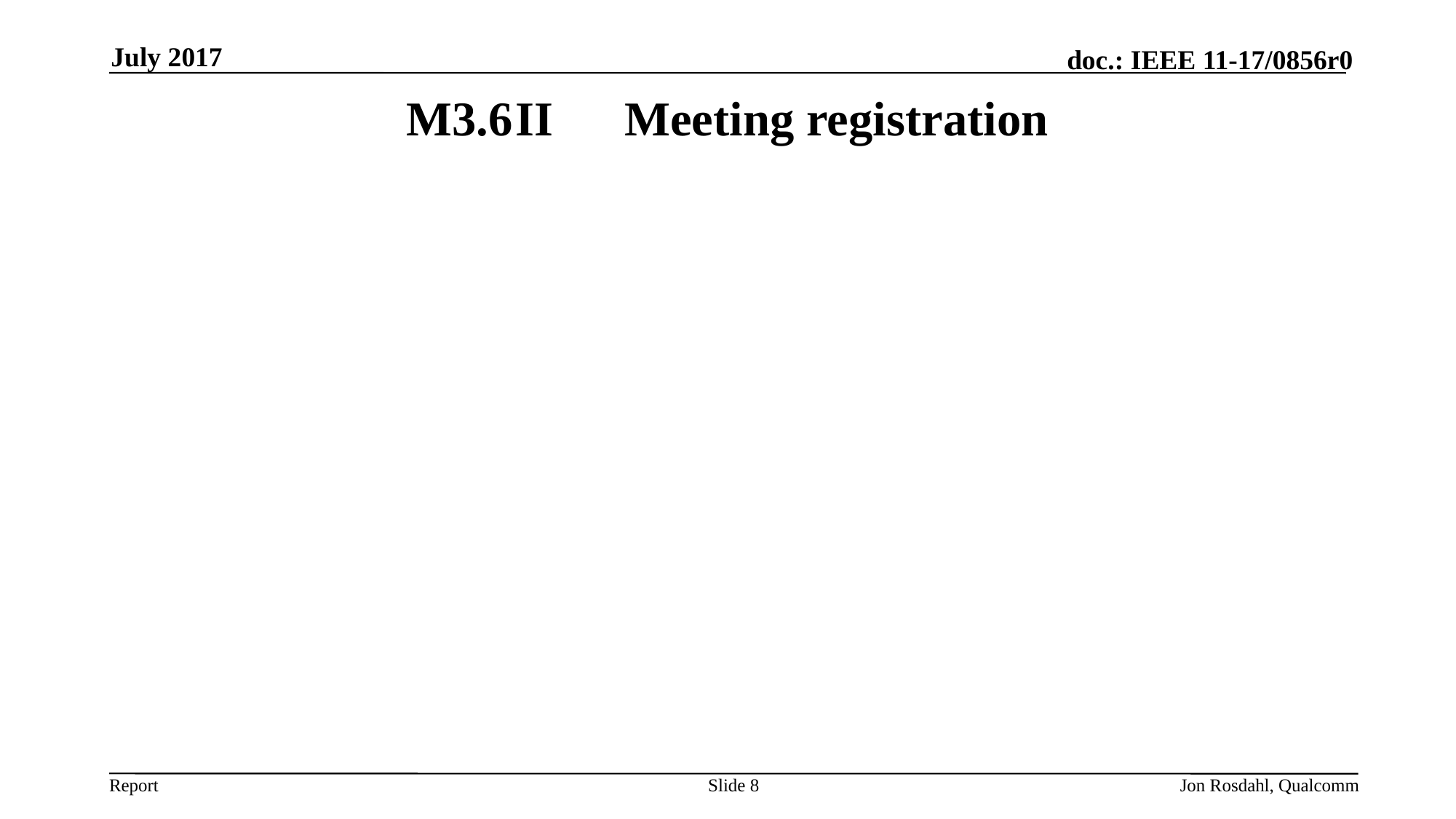

July 2017
# M3.6	II	Meeting registration

Slide 8
Jon Rosdahl, Qualcomm